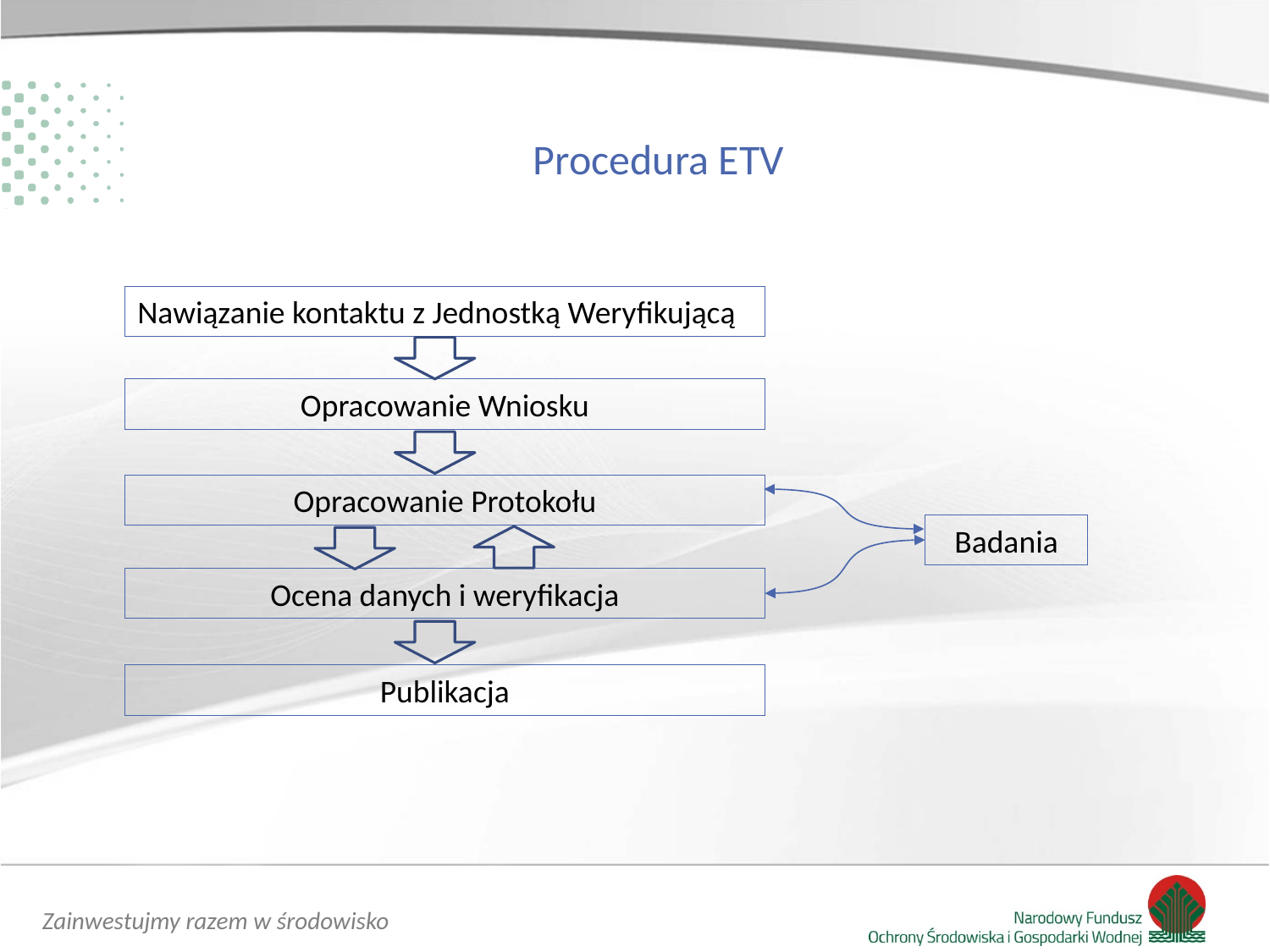

Procedura ETV

Nawiązanie kontaktu z Jednostką Weryfikującą

Opracowanie Wniosku

Opracowanie Protokołu
Badania

Ocena danych i weryfikacja

Publikacja